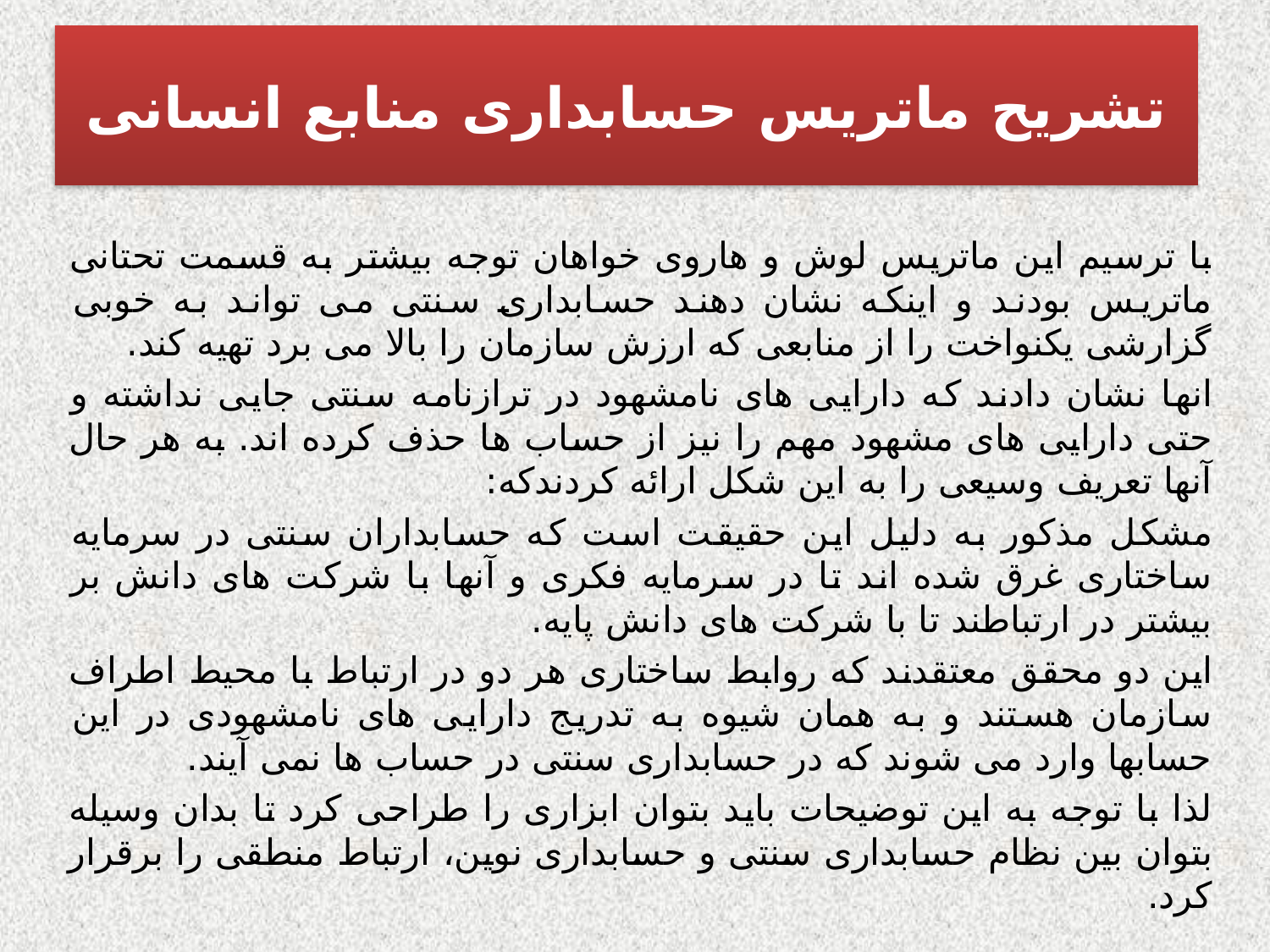

تشریح ماتریس حسابداری منابع انسانی
با ترسیم این ماتریس لوش و هاروی خواهان توجه بیشتر به قسمت تحتانی ماتریس بودند و اینکه نشان دهند حسابداری سنتی می تواند به خوبی گزارشی یکنواخت را از منابعی که ارزش سازمان را بالا می برد تهیه کند.
انها نشان دادند که دارایی های نامشهود در ترازنامه سنتی جایی نداشته و حتی دارایی های مشهود مهم را نیز از حساب ها حذف کرده اند. به هر حال آنها تعریف وسیعی را به این شکل ارائه کردندکه:
مشکل مذکور به دلیل این حقیقت است که حسابداران سنتی در سرمایه ساختاری غرق شده اند تا در سرمایه فکری و آنها با شرکت های دانش بر بیشتر در ارتباطند تا با شرکت های دانش پایه.
این دو محقق معتقدند که روابط ساختاری هر دو در ارتباط با محیط اطراف سازمان هستند و به همان شیوه به تدریج دارایی های نامشهودی در این حسابها وارد می شوند که در حسابداری سنتی در حساب ها نمی آیند.
لذا با توجه به این توضیحات باید بتوان ابزاری را طراحی کرد تا بدان وسیله بتوان بین نظام حسابداری سنتی و حسابداری نوین، ارتباط منطقی را برقرار کرد.